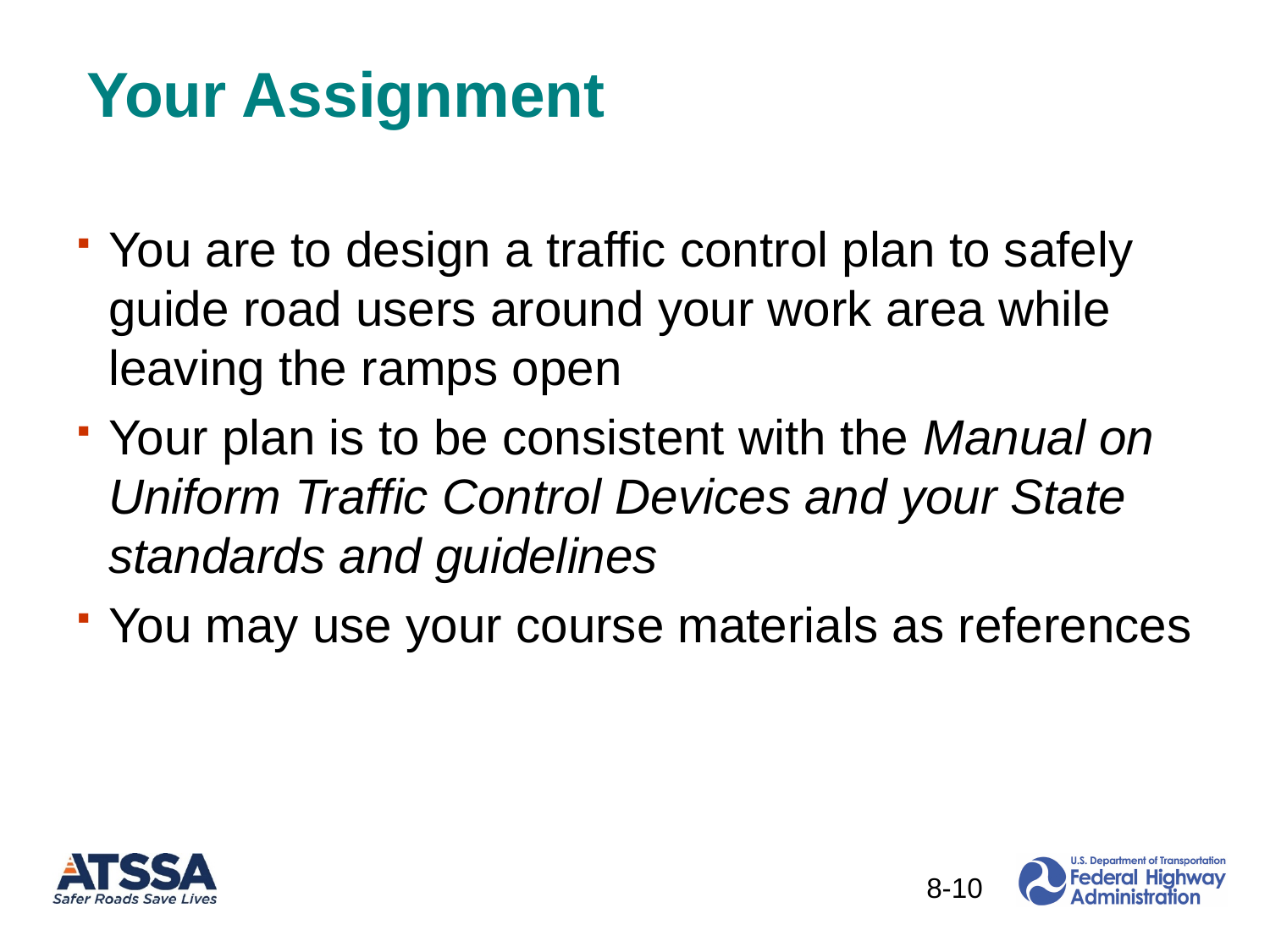

# Your Assignment
You are to design a traffic control plan to safely guide road users around your work area while leaving the ramps open
Your plan is to be consistent with the Manual on Uniform Traffic Control Devices and your State standards and guidelines
You may use your course materials as references